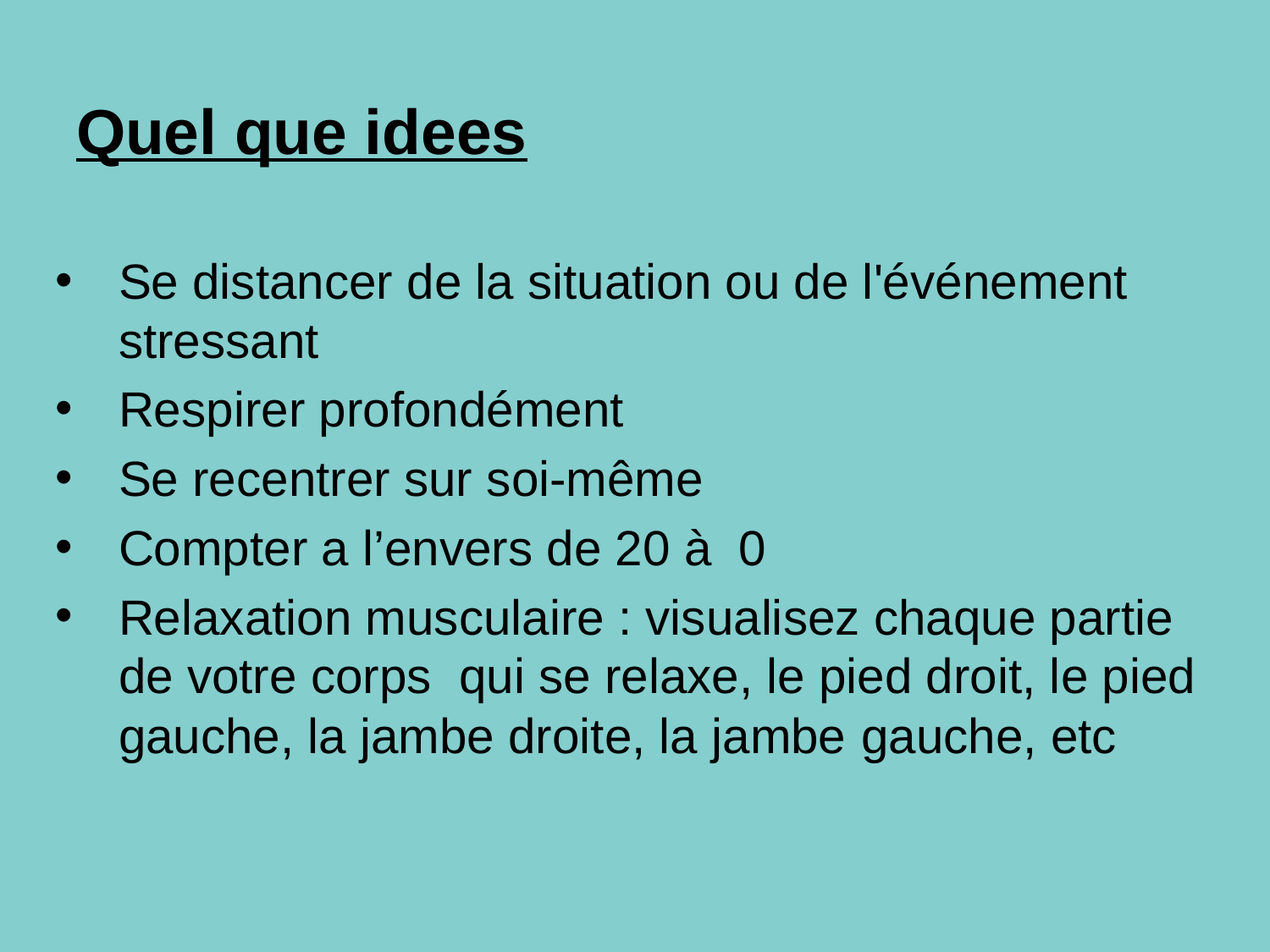

# Quel que idees
Se distancer de la situation ou de l'événement   stressant
Respirer profondément
Se recentrer sur soi-même
Compter a l’envers de 20 à  0
Relaxation musculaire : visualisez chaque partie de votre corps  qui se relaxe, le pied droit, le pied gauche, la jambe droite, la jambe gauche, etc